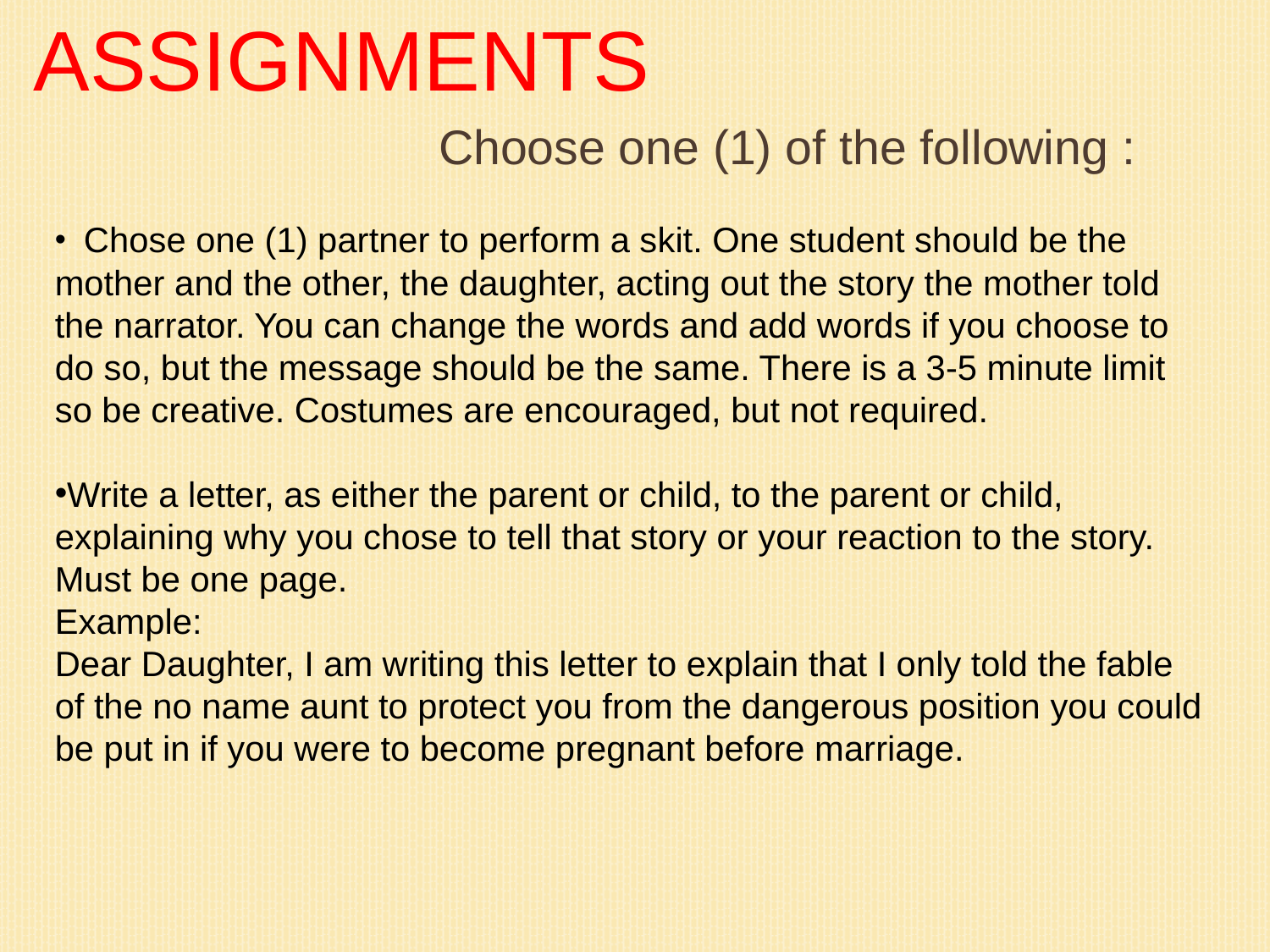

# Assignments
Choose one (1) of the following :
  Chose one (1) partner to perform a skit. One student should be the mother and the other, the daughter, acting out the story the mother told the narrator. You can change the words and add words if you choose to do so, but the message should be the same. There is a 3-5 minute limit so be creative. Costumes are encouraged, but not required.

Write a letter, as either the parent or child, to the parent or child, explaining why you chose to tell that story or your reaction to the story. Must be one page.
Example:
Dear Daughter, I am writing this letter to explain that I only told the fable of the no name aunt to protect you from the dangerous position you could be put in if you were to become pregnant before marriage.